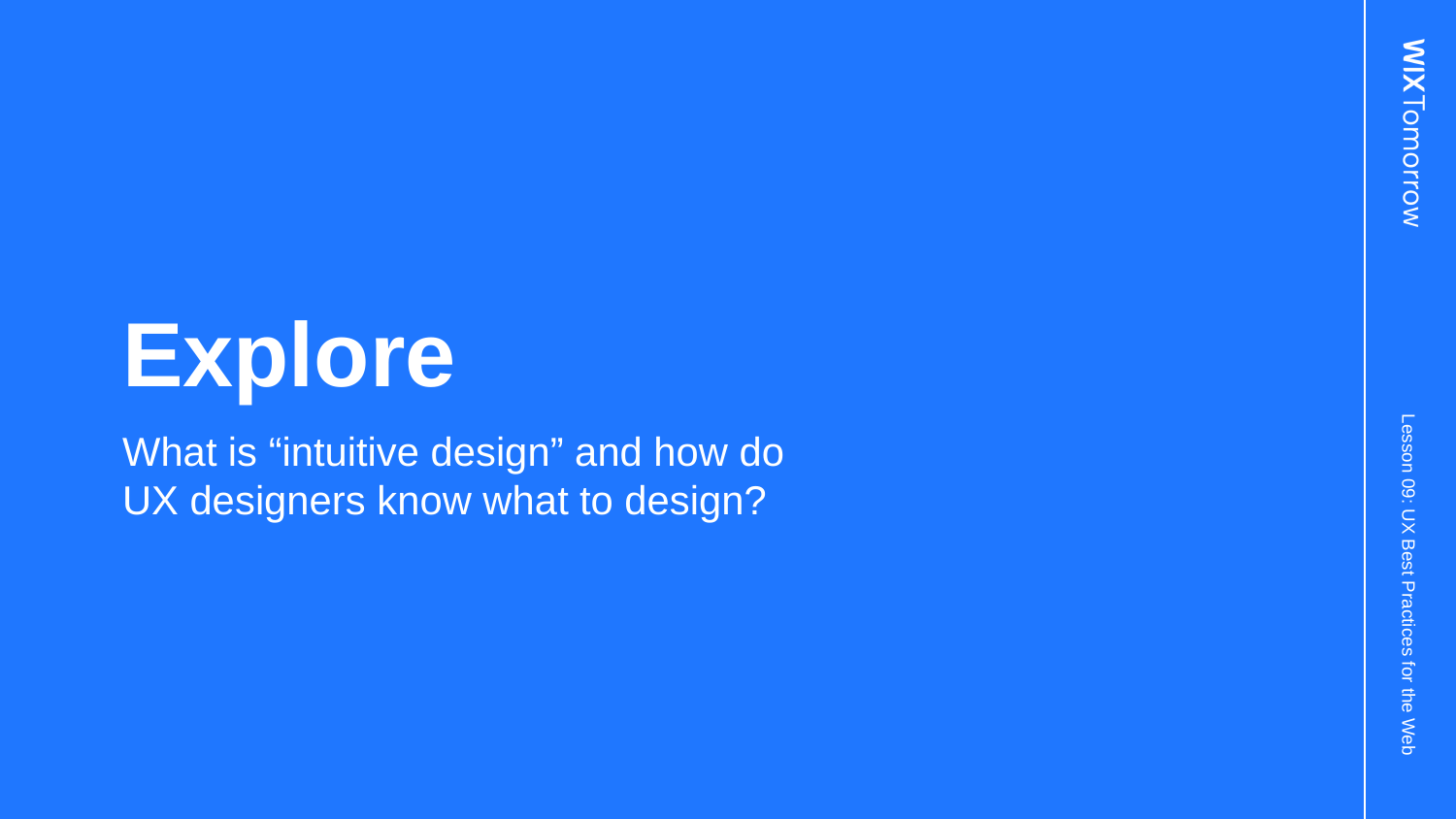

# Explore
What is “intuitive design” and how do UX designers know what to design?